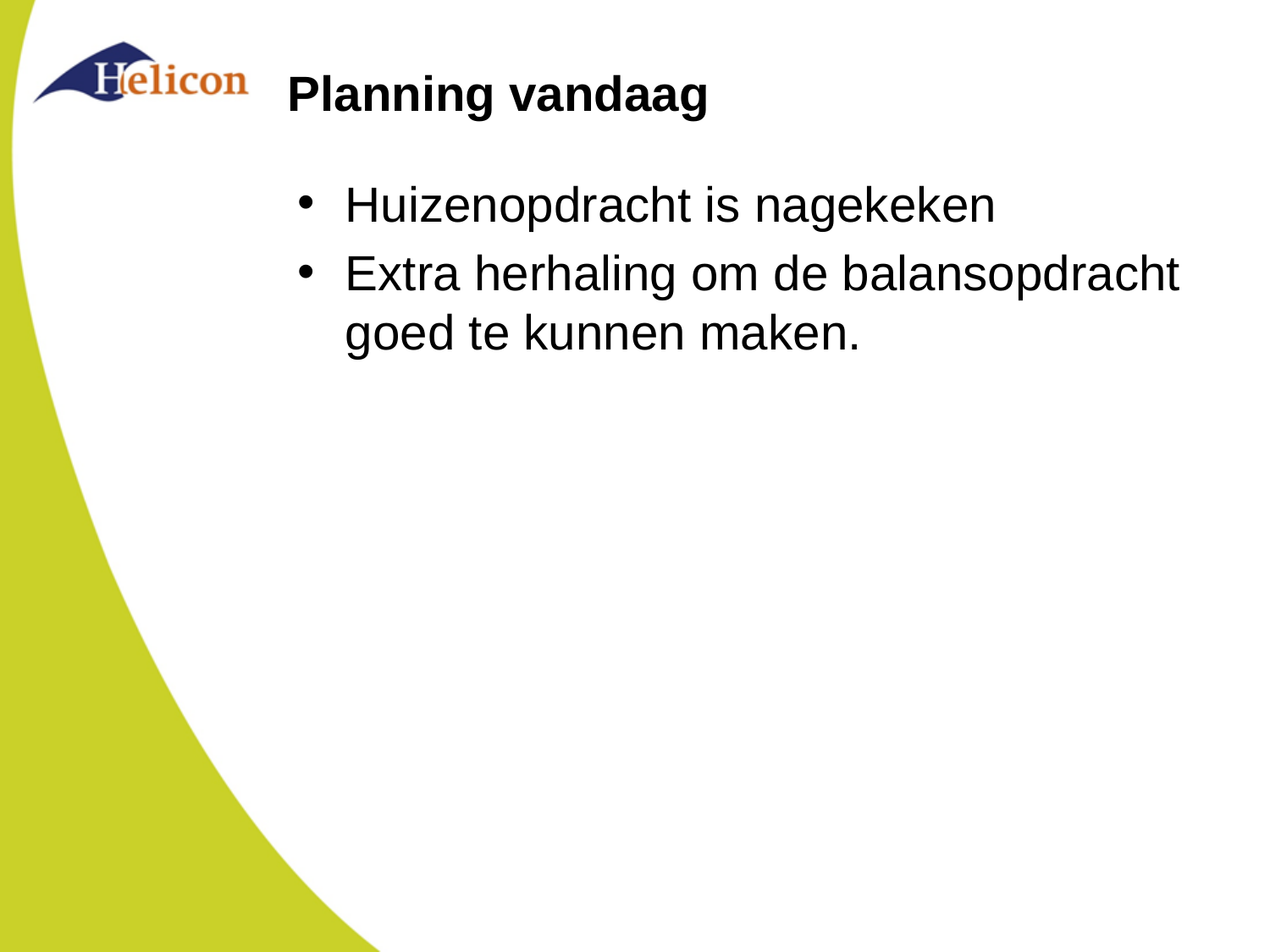

# Planning vandaag
Huizenopdracht is nagekeken
Extra herhaling om de balansopdracht goed te kunnen maken.